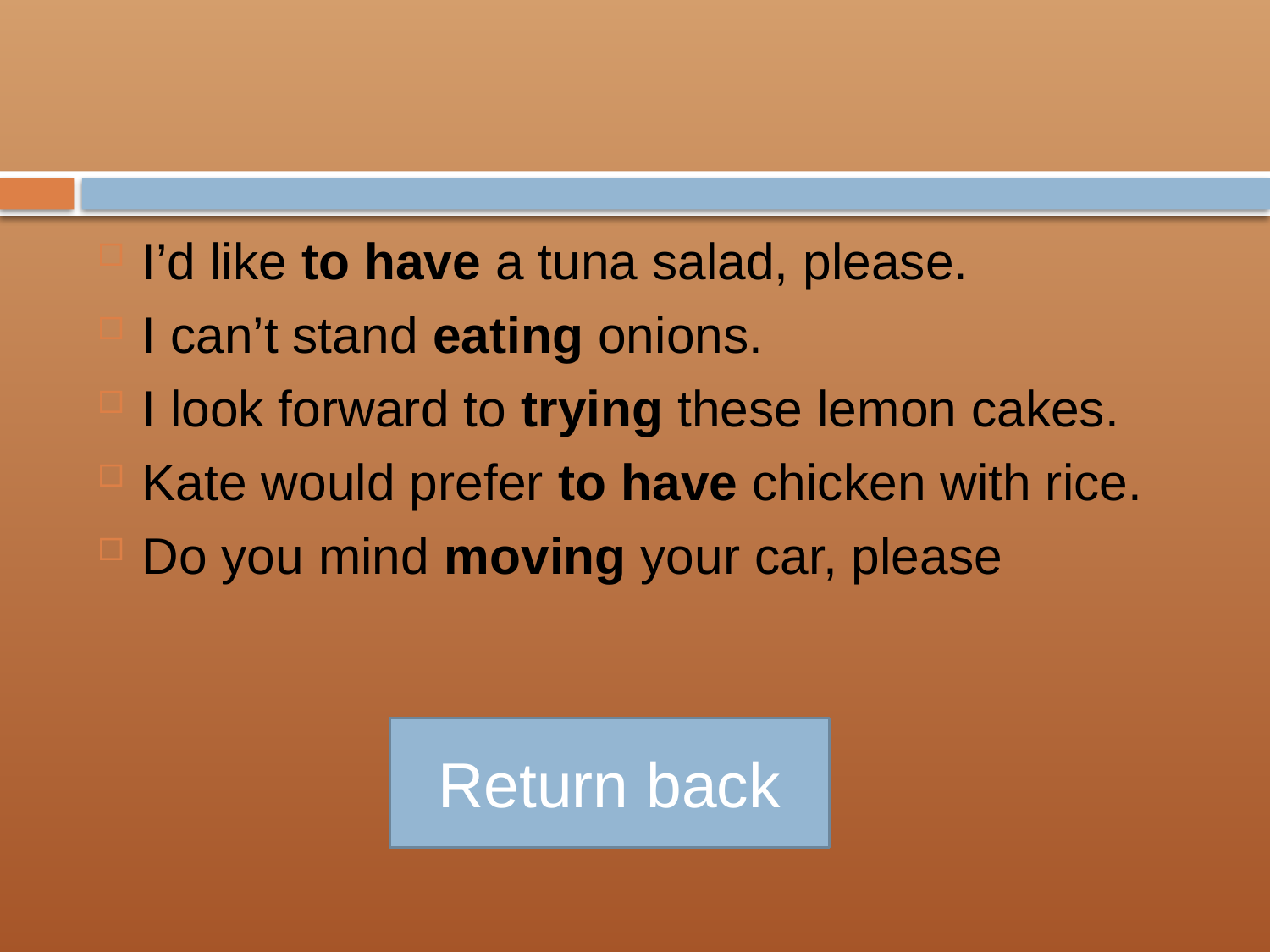

#
I’d like to have a tuna salad, please.
I can’t stand eating onions.
I look forward to trying these lemon cakes.
Kate would prefer to have chicken with rice.
Do you mind moving your car, please
Return back